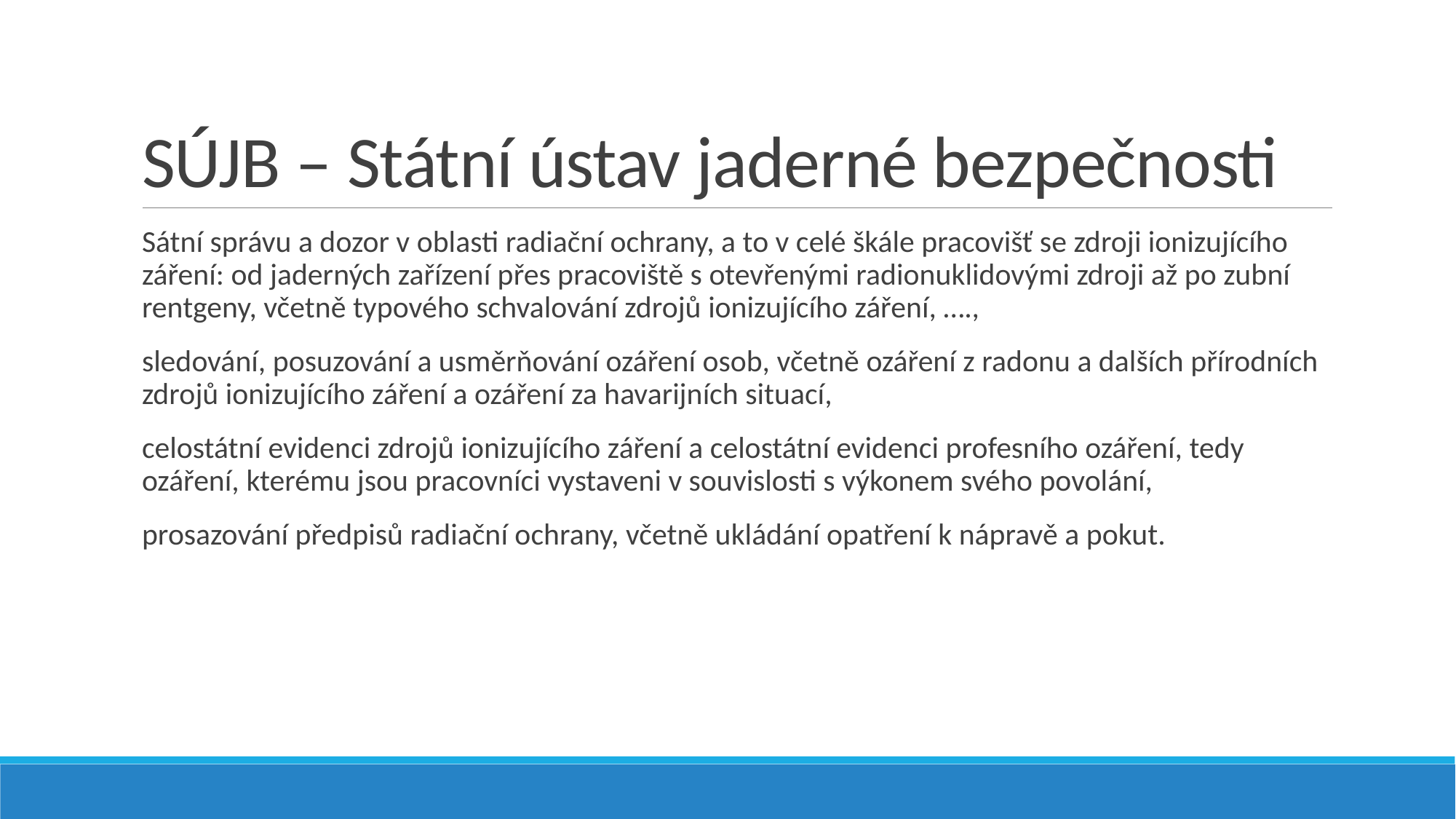

# SÚJB – Státní ústav jaderné bezpečnosti
Sátní správu a dozor v oblasti radiační ochrany, a to v celé škále pracovišť se zdroji ionizujícího záření: od jaderných zařízení přes pracoviště s otevřenými radionuklidovými zdroji až po zubní rentgeny, včetně typového schvalování zdrojů ionizujícího záření, ….,
sledování, posuzování a usměrňování ozáření osob, včetně ozáření z radonu a dalších přírodních zdrojů ionizujícího záření a ozáření za havarijních situací,
celostátní evidenci zdrojů ionizujícího záření a celostátní evidenci profesního ozáření, tedy ozáření, kterému jsou pracovníci vystaveni v souvislosti s výkonem svého povolání,
prosazování předpisů radiační ochrany, včetně ukládání opatření k nápravě a pokut.